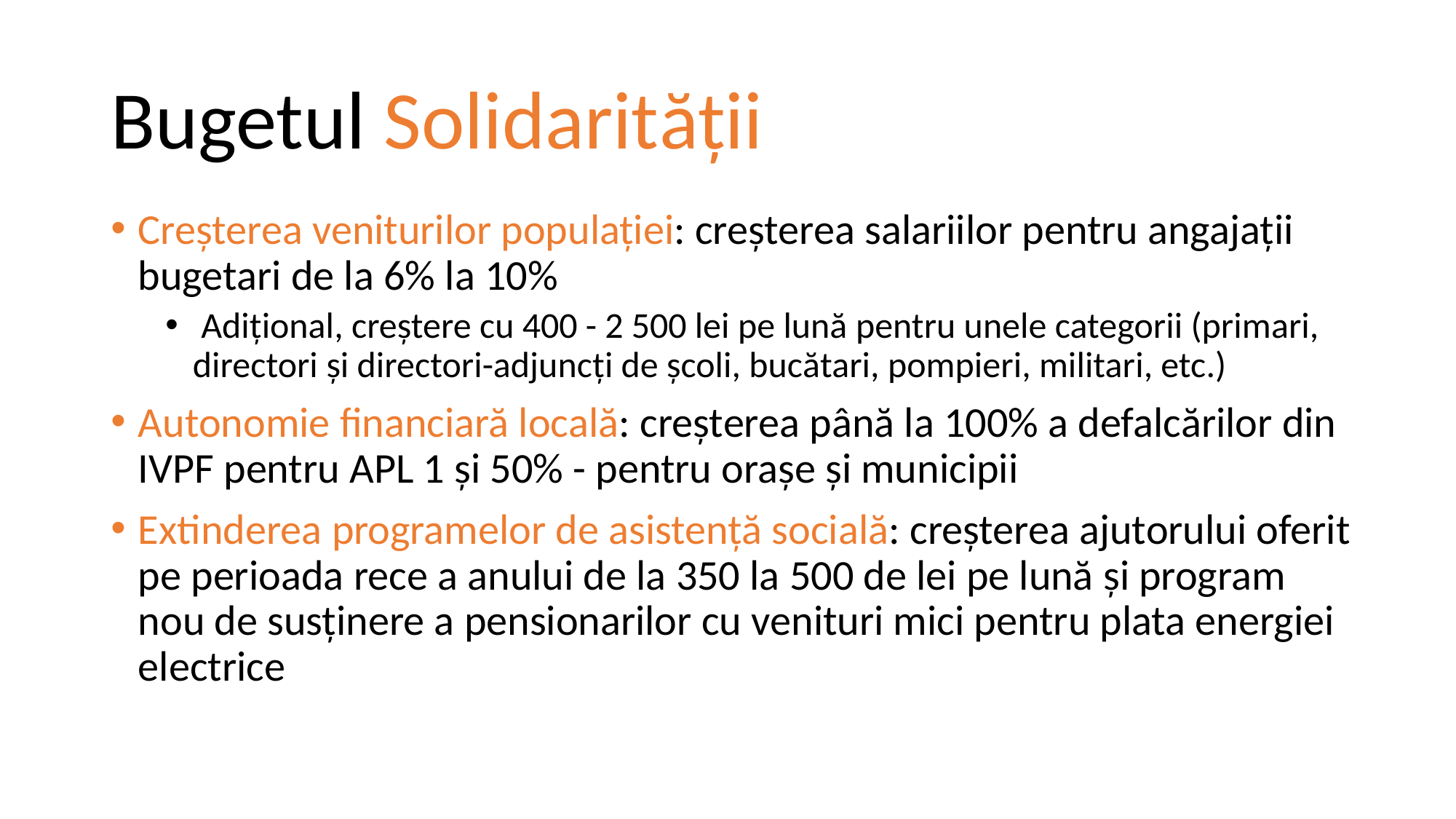

# Bugetul Solidarității
Creșterea veniturilor populației: creșterea salariilor pentru angajații bugetari de la 6% la 10%
 Adițional, creștere cu 400 - 2 500 lei pe lună pentru unele categorii (primari, directori și directori-adjuncți de școli, bucătari, pompieri, militari, etc.)
Autonomie financiară locală: creșterea până la 100% a defalcărilor din IVPF pentru APL 1 și 50% - pentru orașe și municipii
Extinderea programelor de asistență socială: creșterea ajutorului oferit pe perioada rece a anului de la 350 la 500 de lei pe lună și program nou de susținere a pensionarilor cu venituri mici pentru plata energiei electrice